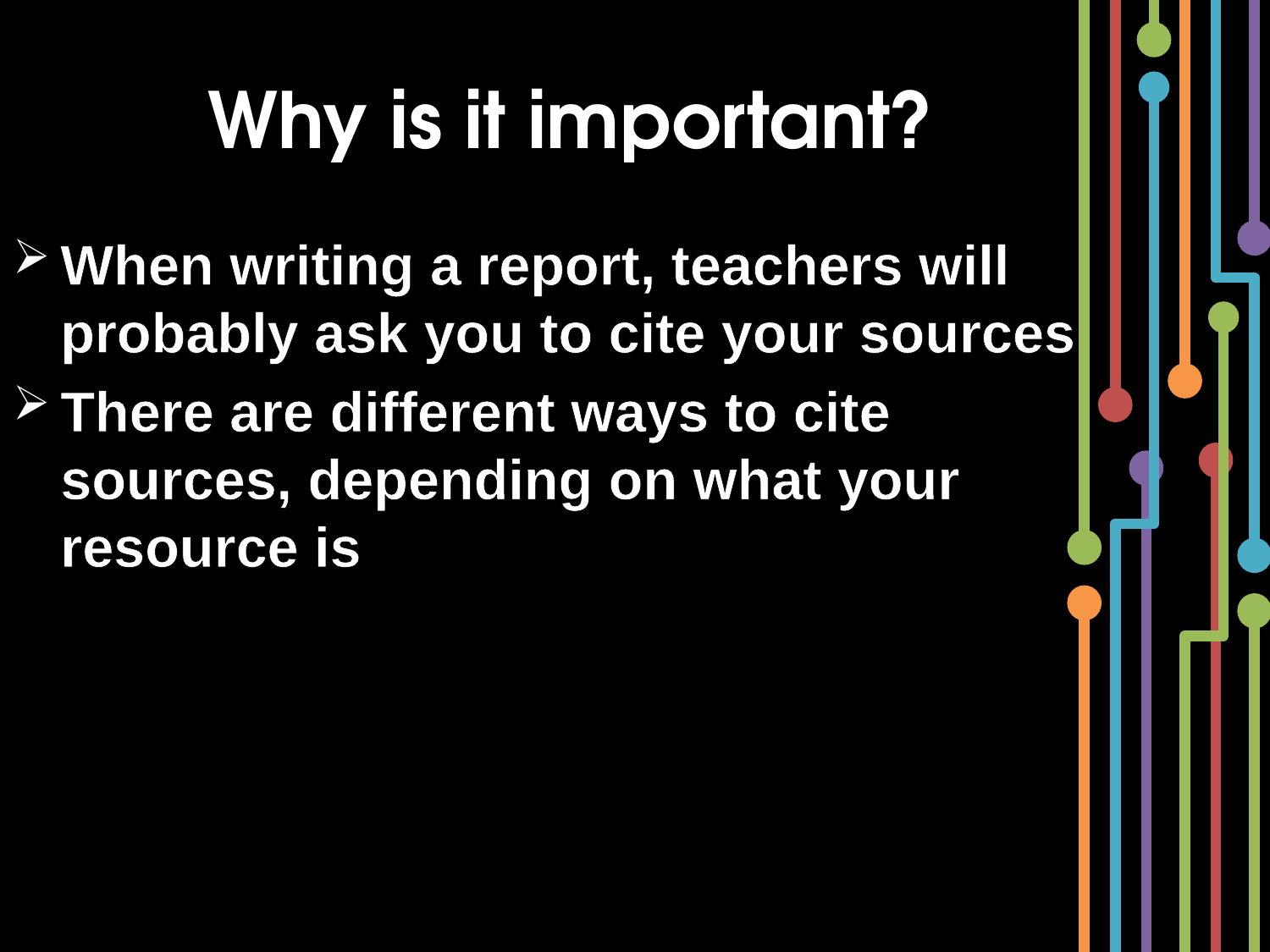

# Why is it important?
When writing a report, teachers will probably ask you to cite your sources
There are different ways to cite sources, depending on what your resource is